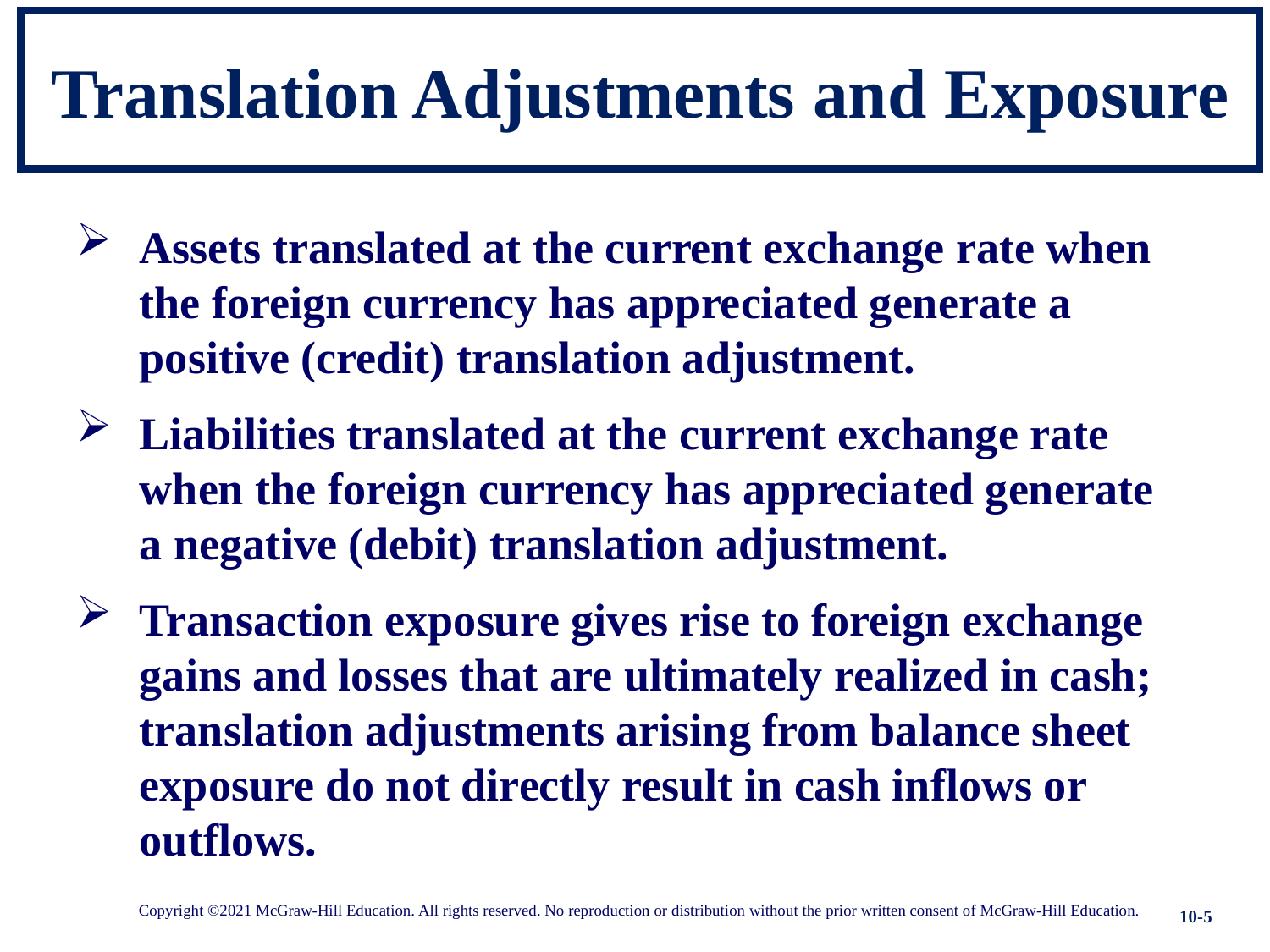

# Translation Adjustments and Exposure
Assets translated at the current exchange rate when the foreign currency has appreciated generate a positive (credit) translation adjustment.
Liabilities translated at the current exchange rate when the foreign currency has appreciated generate a negative (debit) translation adjustment.
Transaction exposure gives rise to foreign exchange gains and losses that are ultimately realized in cash; translation adjustments arising from balance sheet exposure do not directly result in cash inflows or outflows.
10-5
Copyright ©2021 McGraw-Hill Education. All rights reserved. No reproduction or distribution without the prior written consent of McGraw-Hill Education.